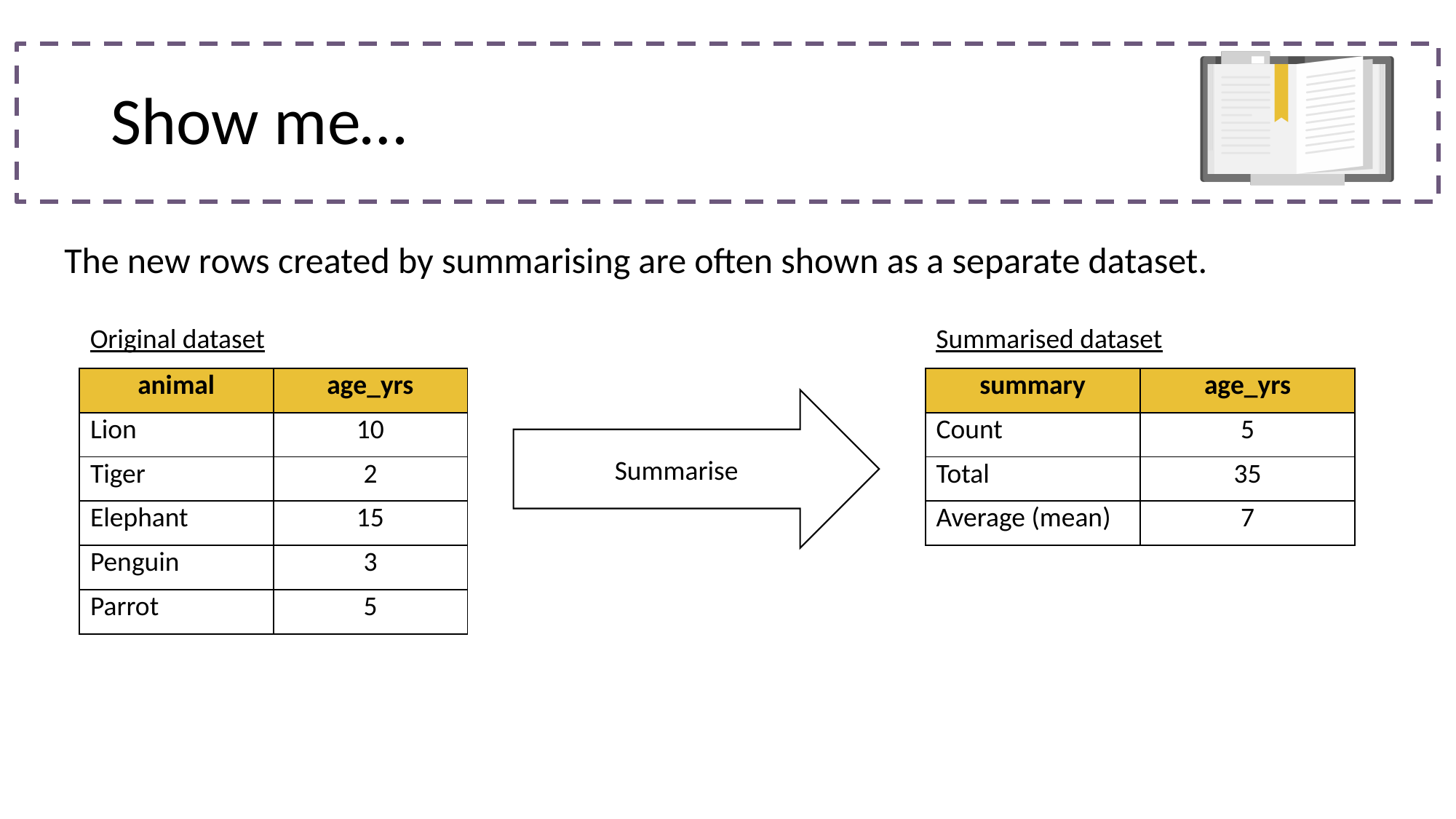

# Show me…
The new rows created by summarising are often shown as a separate dataset.
Original dataset
Summarised dataset
| animal | age\_yrs |
| --- | --- |
| Lion | 10 |
| Tiger | 2 |
| Elephant | 15 |
| Penguin | 3 |
| Parrot | 5 |
| summary | age\_yrs |
| --- | --- |
| Count | 5 |
| Total | 35 |
| Average (mean) | 7 |
Summarise